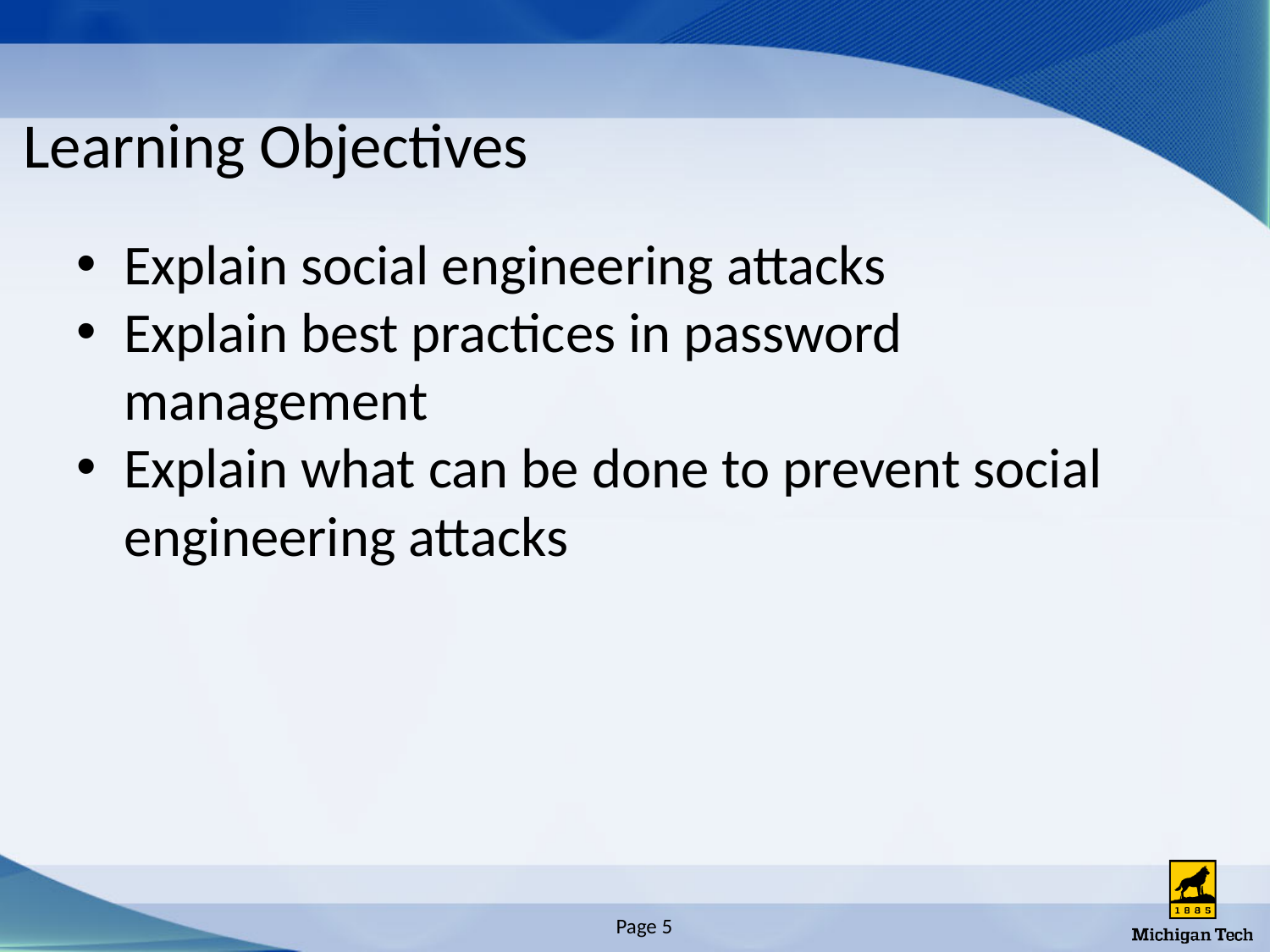

# Learning Objectives
Explain social engineering attacks
Explain best practices in password management
Explain what can be done to prevent social engineering attacks